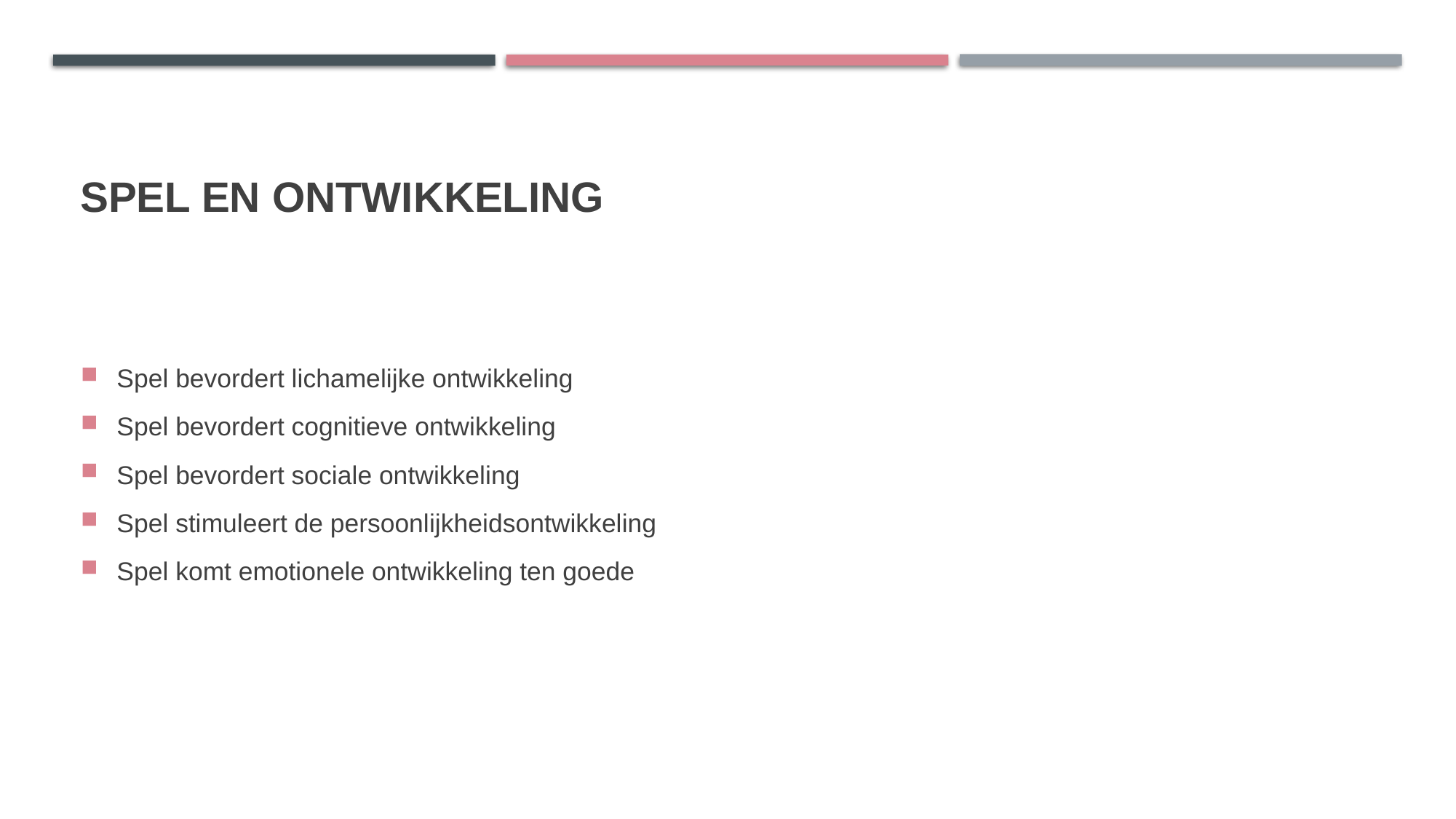

# Spel en ontwikkeling
Spel bevordert lichamelijke ontwikkeling
Spel bevordert cognitieve ontwikkeling
Spel bevordert sociale ontwikkeling
Spel stimuleert de persoonlijkheidsontwikkeling
Spel komt emotionele ontwikkeling ten goede